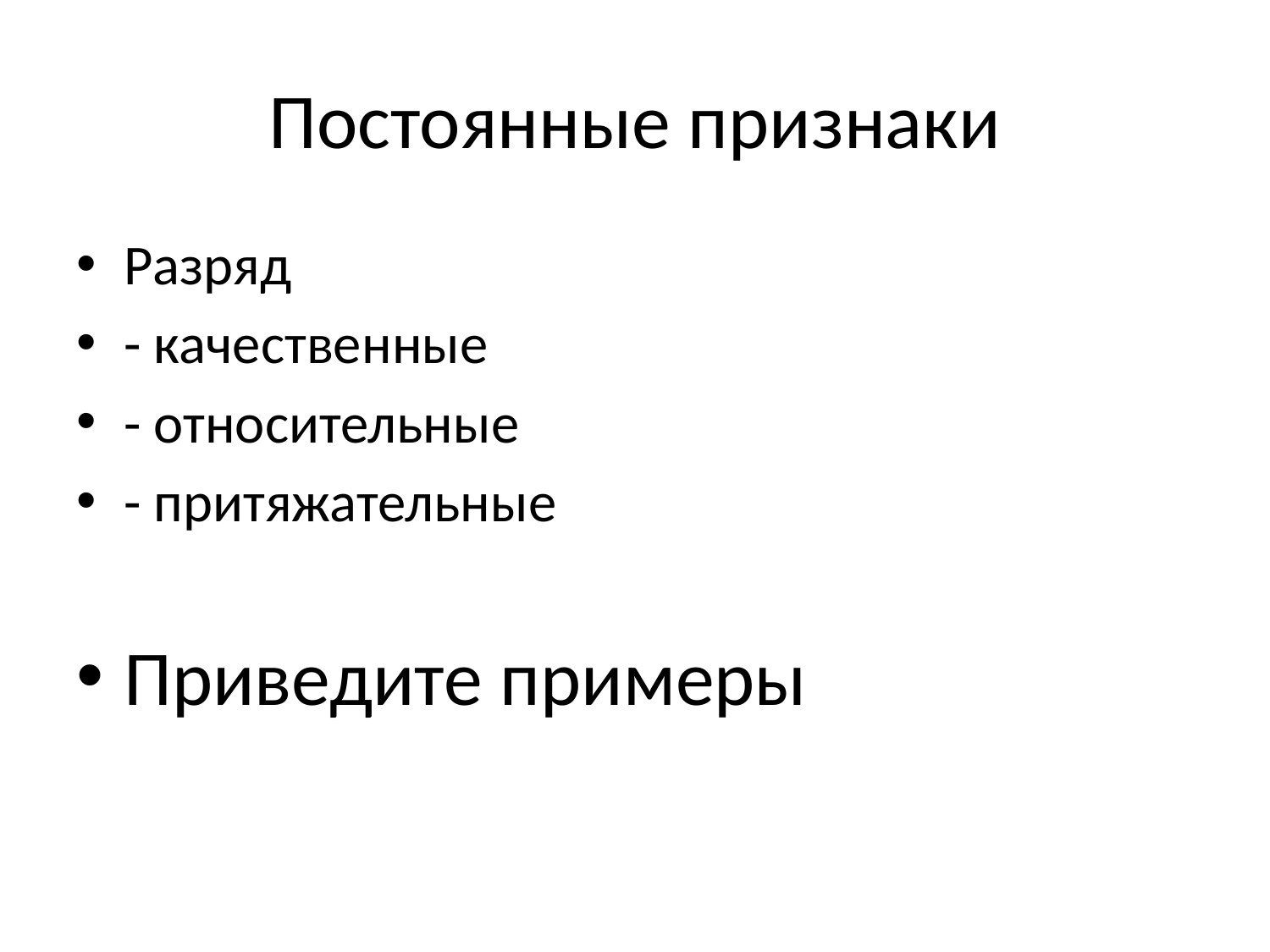

# Постоянные признаки
Разряд
- качественные
- относительные
- притяжательные

Приведите примеры